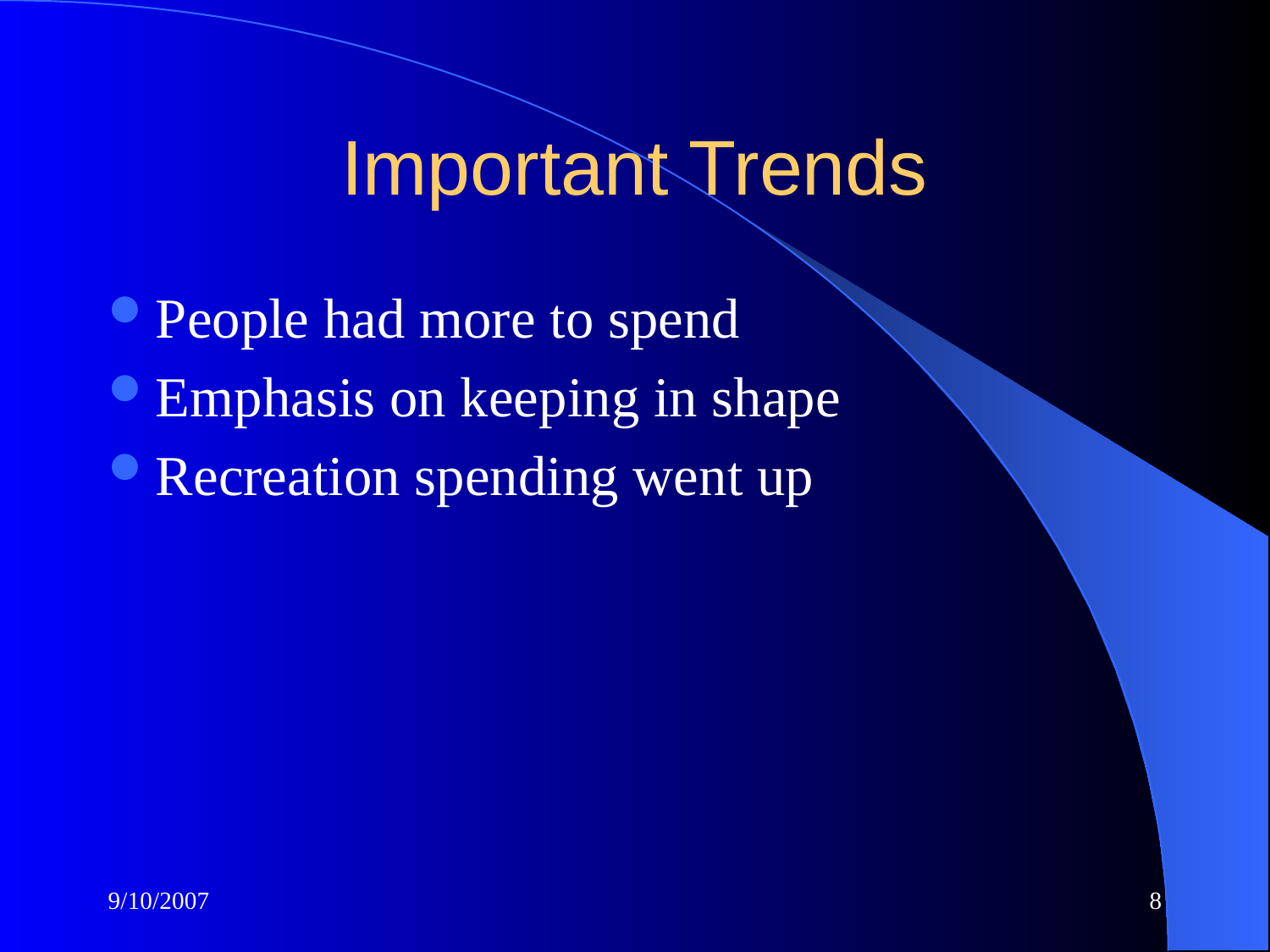

# Important Trends
People had more to spend
Emphasis on keeping in shape
Recreation spending went up
9/10/2007
8